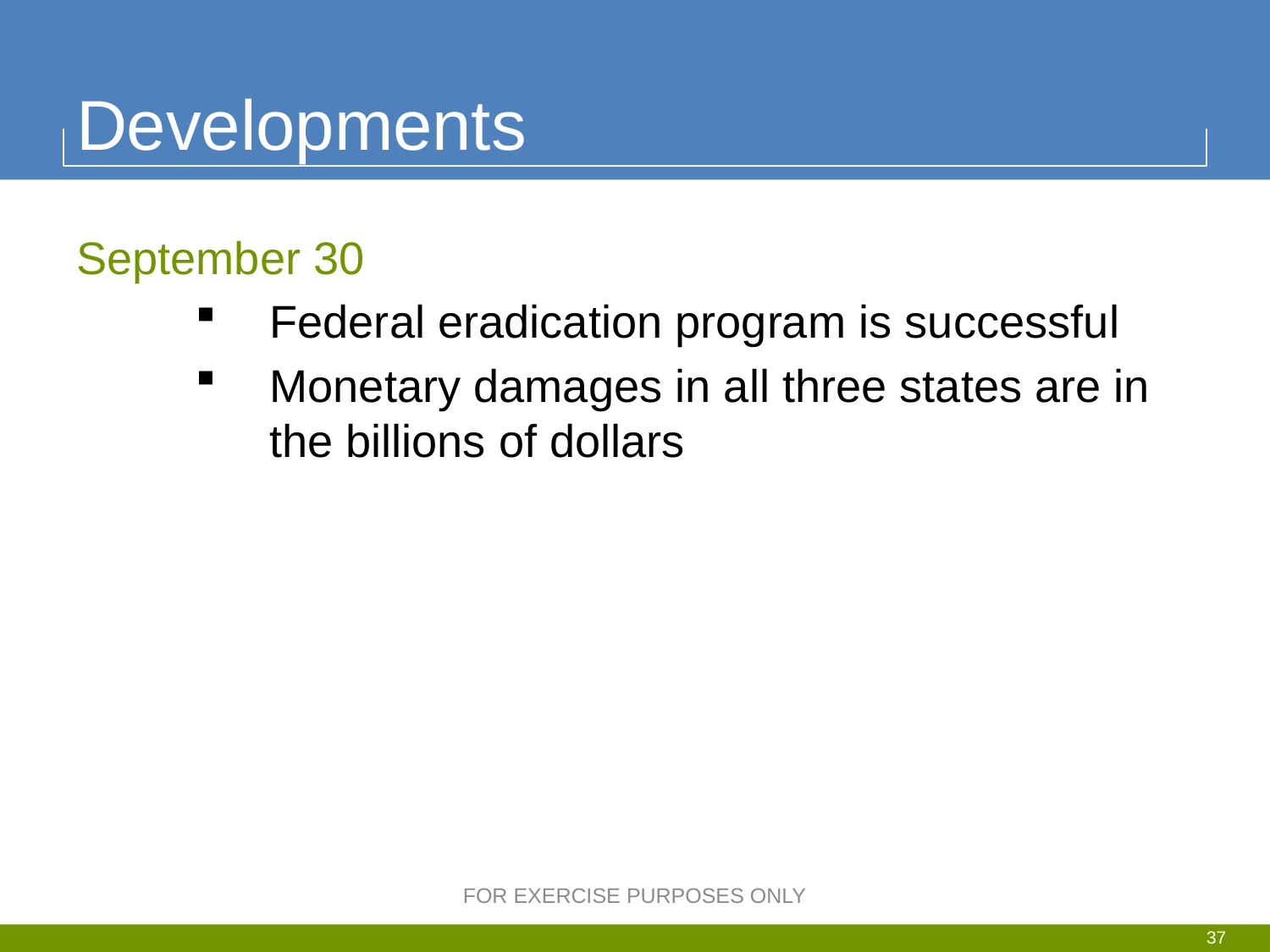

# Developments
September 30
Federal eradication program is successful
Monetary damages in all three states are in the billions of dollars

FOR EXERCISE PURPOSES ONLY